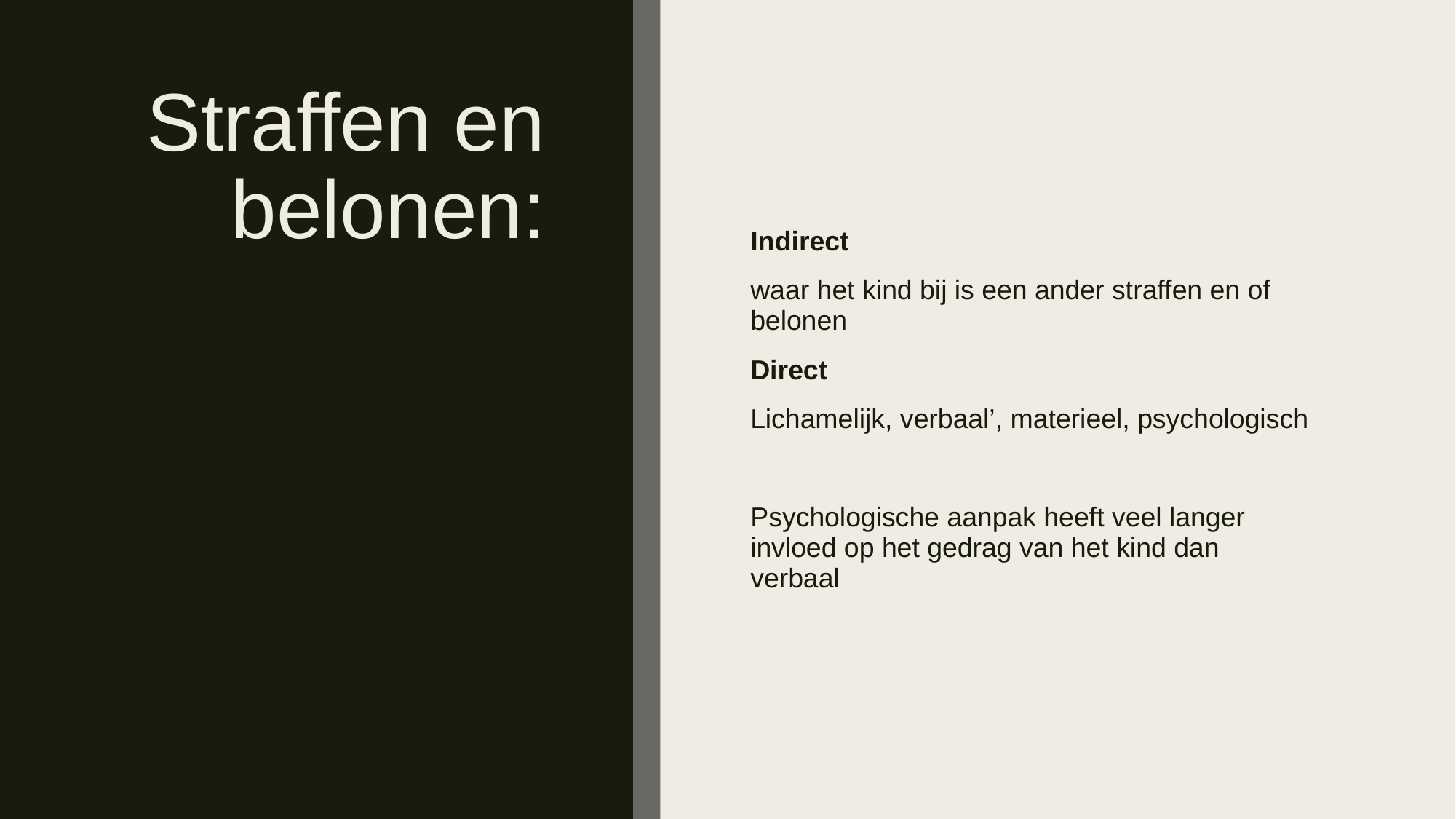

# Straffen en belonen:
Indirect
waar het kind bij is een ander straffen en of belonen
Direct
Lichamelijk, verbaal’, materieel, psychologisch

Psychologische aanpak heeft veel langer invloed op het gedrag van het kind dan verbaal